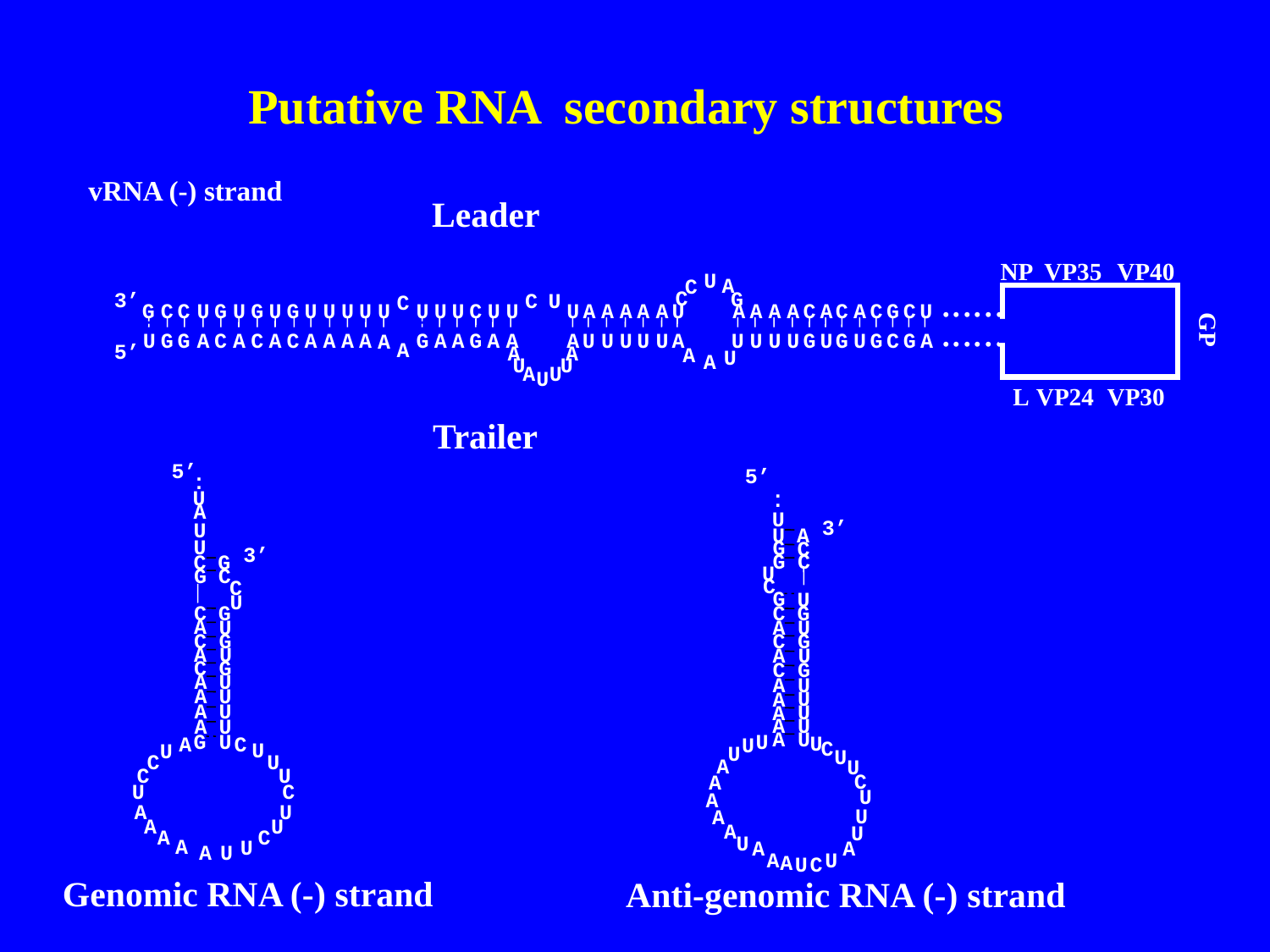

Putative RNA  secondary structures
vRNA (-) strand
Leader

NP
VP35
VP40
U
A
C
......
C
G
3’
U
C
C

C
C
U
G
C
G
U
G
U
G
U
U
U
U
U
A
A
A
A
A
A
C
A
C
A
C
G
C
U
U
U
U
U
U
U
A
A
A
U
......
GP

U
G
G
A
C
A
C
A
C
A
A
A
A
G
A
A
G
A
A
A
A
U
U
U
U
U
A
U
U
U
U
G
U
G
U
G
C
G
A
A
5’
A
A
A
U
A
U
U
A
U
U
L
VP24
VP30
Trailer
5’
.
5’
.
.
U
.
A
U
3’
U
A
U
U
G
C

3’
G
C
C
G

U
G
C

C
C

G
U
U

C
G
C
G

A
U
A
U

C
G
C
G

A
U
A

U

C
G

C
G

A
U

A
U

A
U
U
A

A
U
U
A

U
A
A
U

A
U

U
G
U
U
C
A
U
C
U
U
U

U
C
U
A
U
U
C
C
A
U
C
U
A
A
U
U
A
U
A
A
U
A
C
U
A
U
A
A
U
A
A
U
A
U
C
Genomic RNA (-) strand
Anti-genomic RNA (-) strand